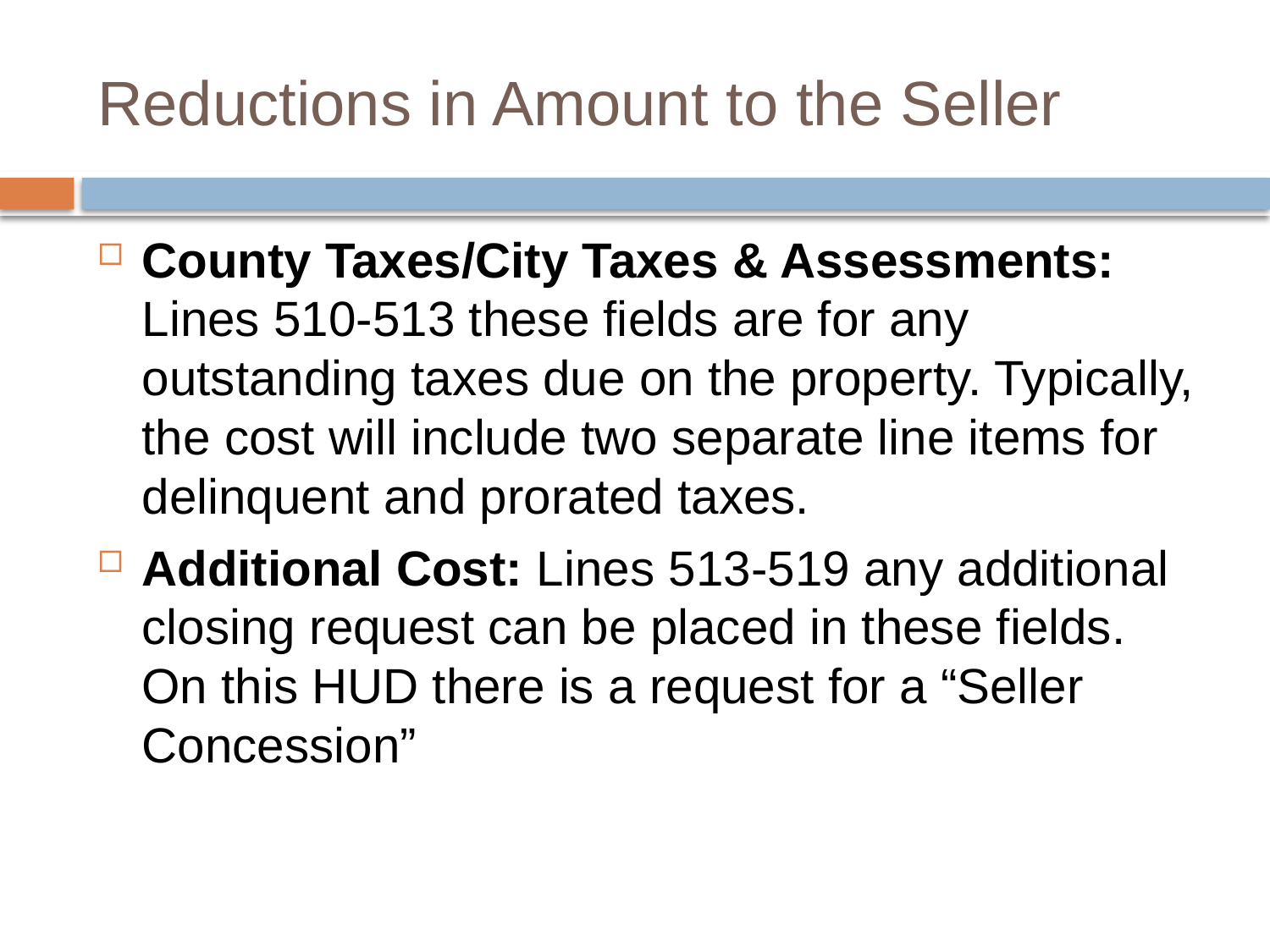

# Reductions in Amount to the Seller
County Taxes/City Taxes & Assessments: Lines 510‐513 these fields are for any outstanding taxes due on the property. Typically, the cost will include two separate line items for delinquent and prorated taxes.
Additional Cost: Lines 513‐519 any additional closing request can be placed in these fields. On this HUD there is a request for a “Seller Concession”